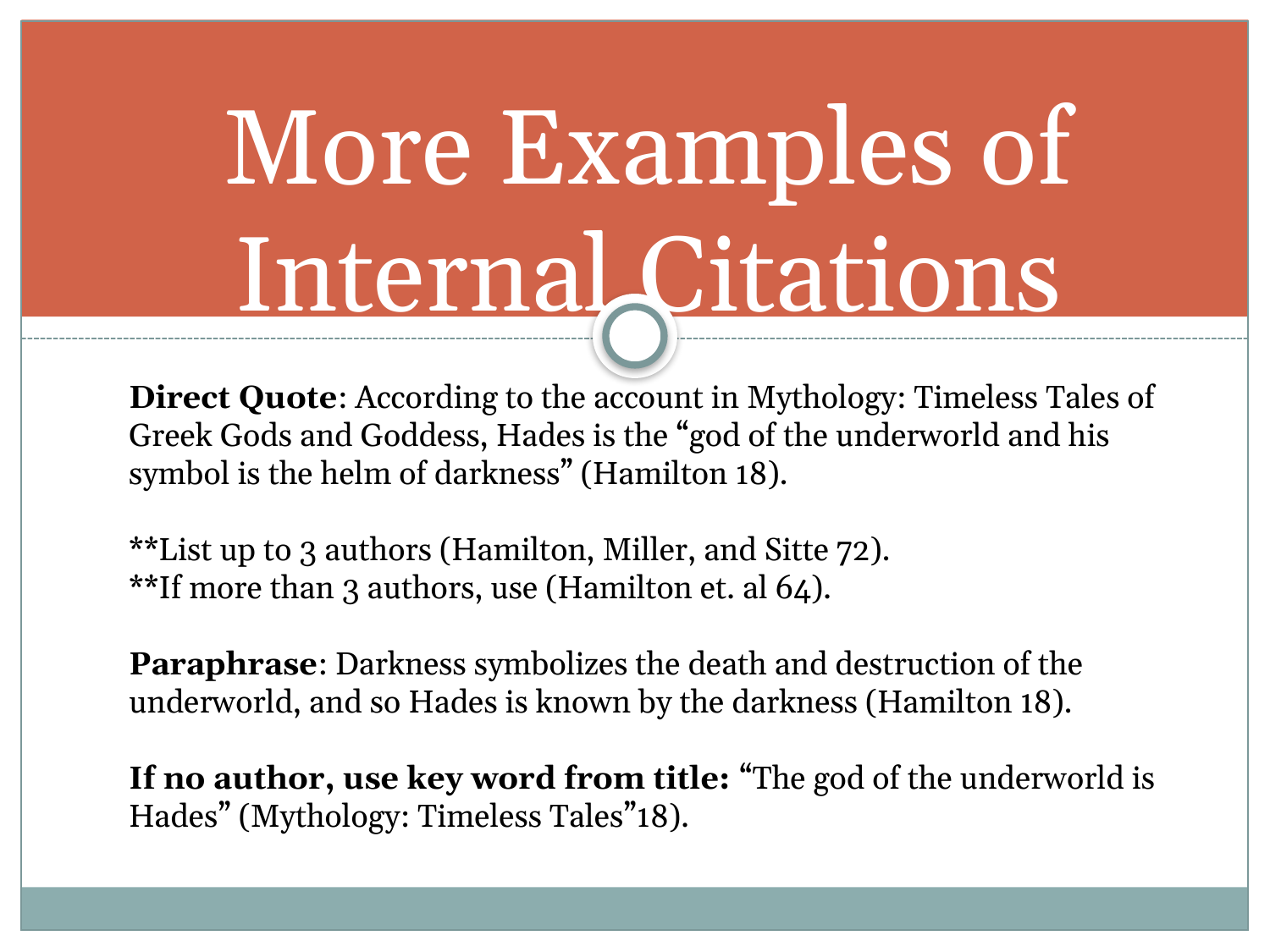

# More Examples of Internal Citations
Direct Quote: According to the account in Mythology: Timeless Tales of Greek Gods and Goddess, Hades is the “god of the underworld and his symbol is the helm of darkness” (Hamilton 18).

**List up to 3 authors (Hamilton, Miller, and Sitte 72).
**If more than 3 authors, use (Hamilton et. al 64).

Paraphrase: Darkness symbolizes the death and destruction of the underworld, and so Hades is known by the darkness (Hamilton 18).

If no author, use key word from title: “The god of the underworld is Hades” (Mythology: Timeless Tales”18).